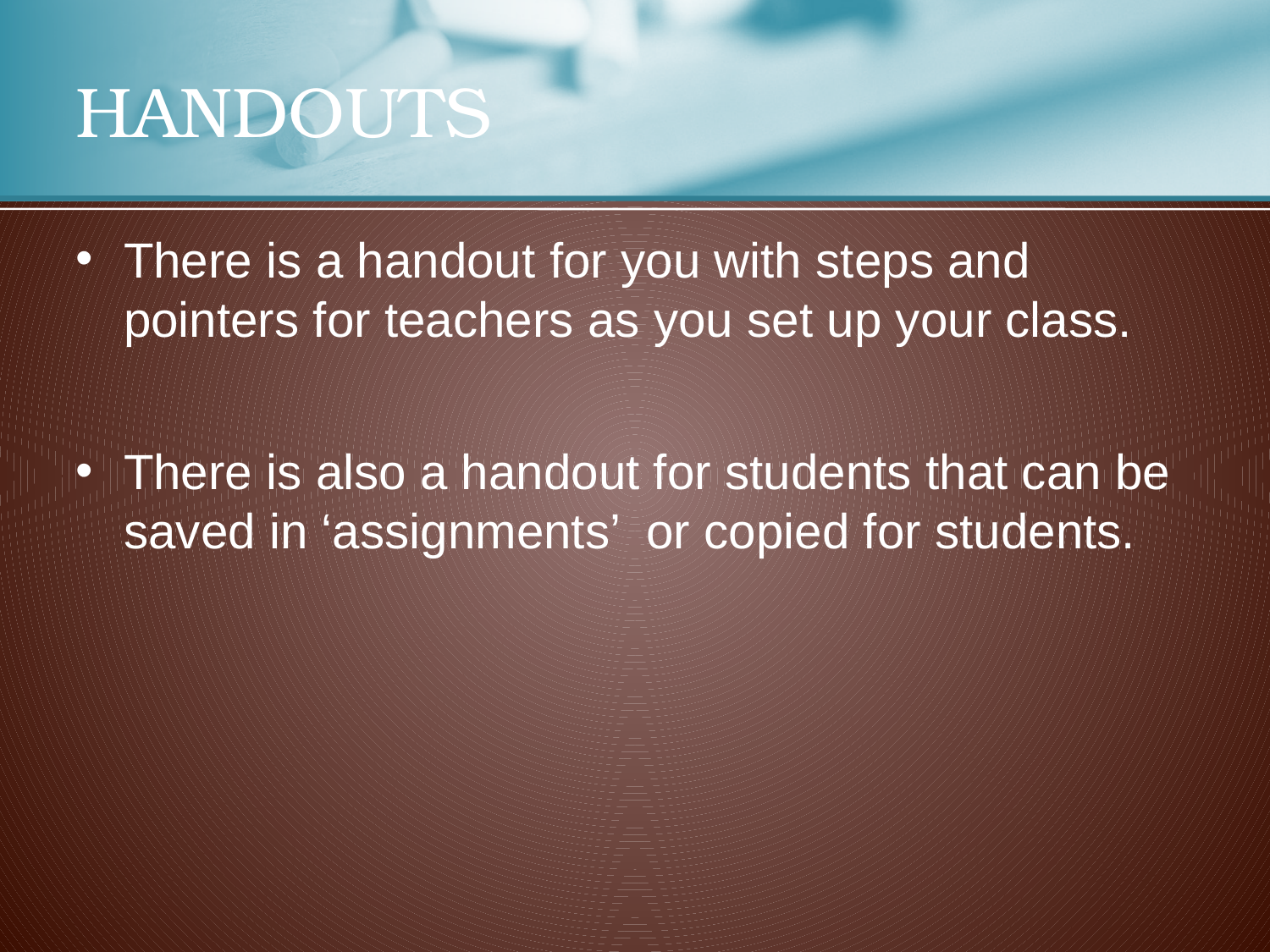

# HANDOUTS
There is a handout for you with steps and pointers for teachers as you set up your class.

There is also a handout for students that can be saved in ‘assignments’  or copied for students.